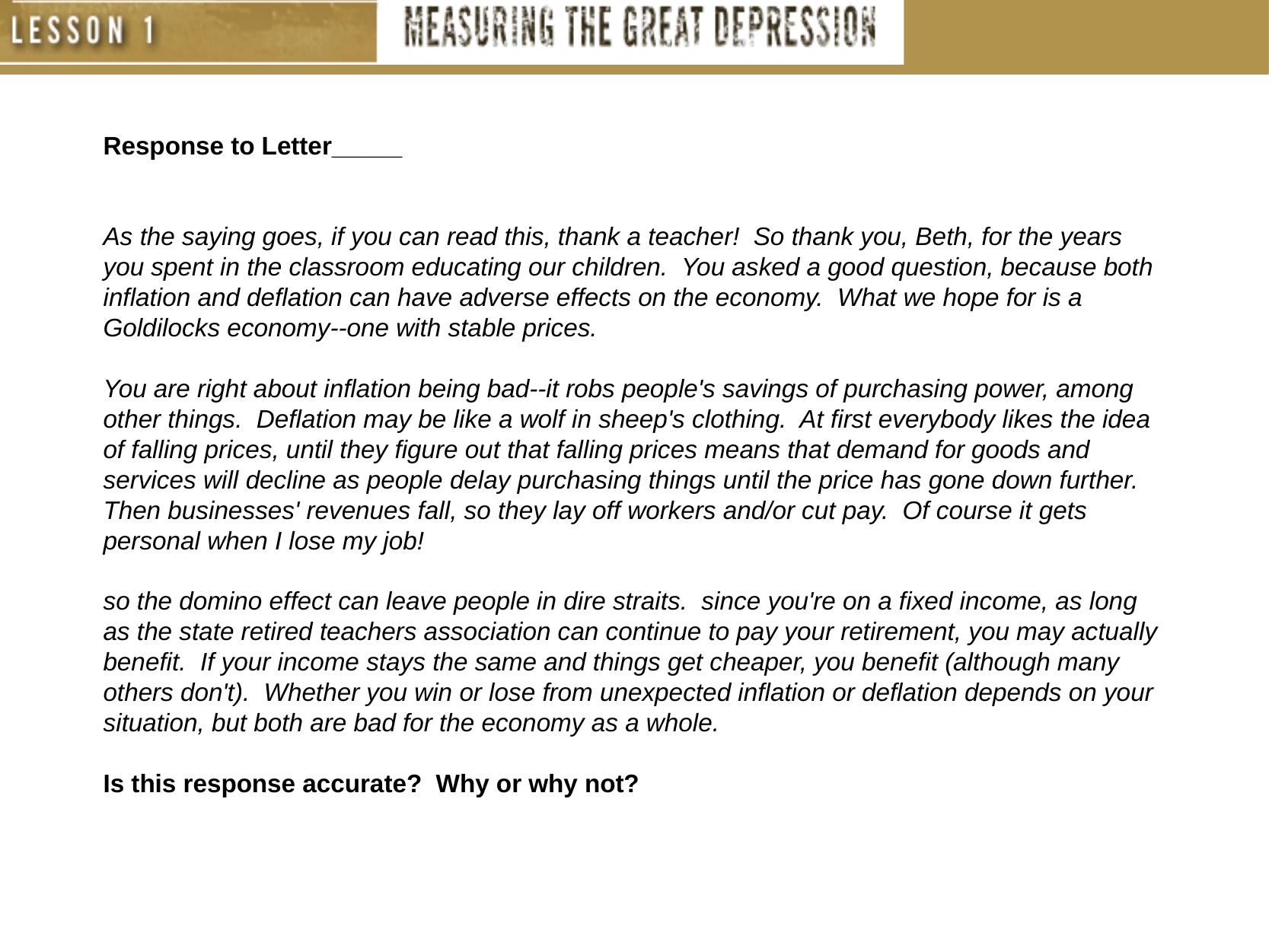

Response to Letter_____

As the saying goes, if you can read this, thank a teacher!  So thank you, Beth, for the years you spent in the classroom educating our children.  You asked a good question, because both inflation and deflation can have adverse effects on the economy.  What we hope for is a Goldilocks economy--one with stable prices.

You are right about inflation being bad--it robs people's savings of purchasing power, among other things.  Deflation may be like a wolf in sheep's clothing.  At first everybody likes the idea of falling prices, until they figure out that falling prices means that demand for goods and services will decline as people delay purchasing things until the price has gone down further.  Then businesses' revenues fall, so they lay off workers and/or cut pay.  Of course it gets personal when I lose my job!

so the domino effect can leave people in dire straits.  since you're on a fixed income, as long as the state retired teachers association can continue to pay your retirement, you may actually benefit.  If your income stays the same and things get cheaper, you benefit (although many others don't).  Whether you win or lose from unexpected inflation or deflation depends on your situation, but both are bad for the economy as a whole.

Is this response accurate?  Why or why not?